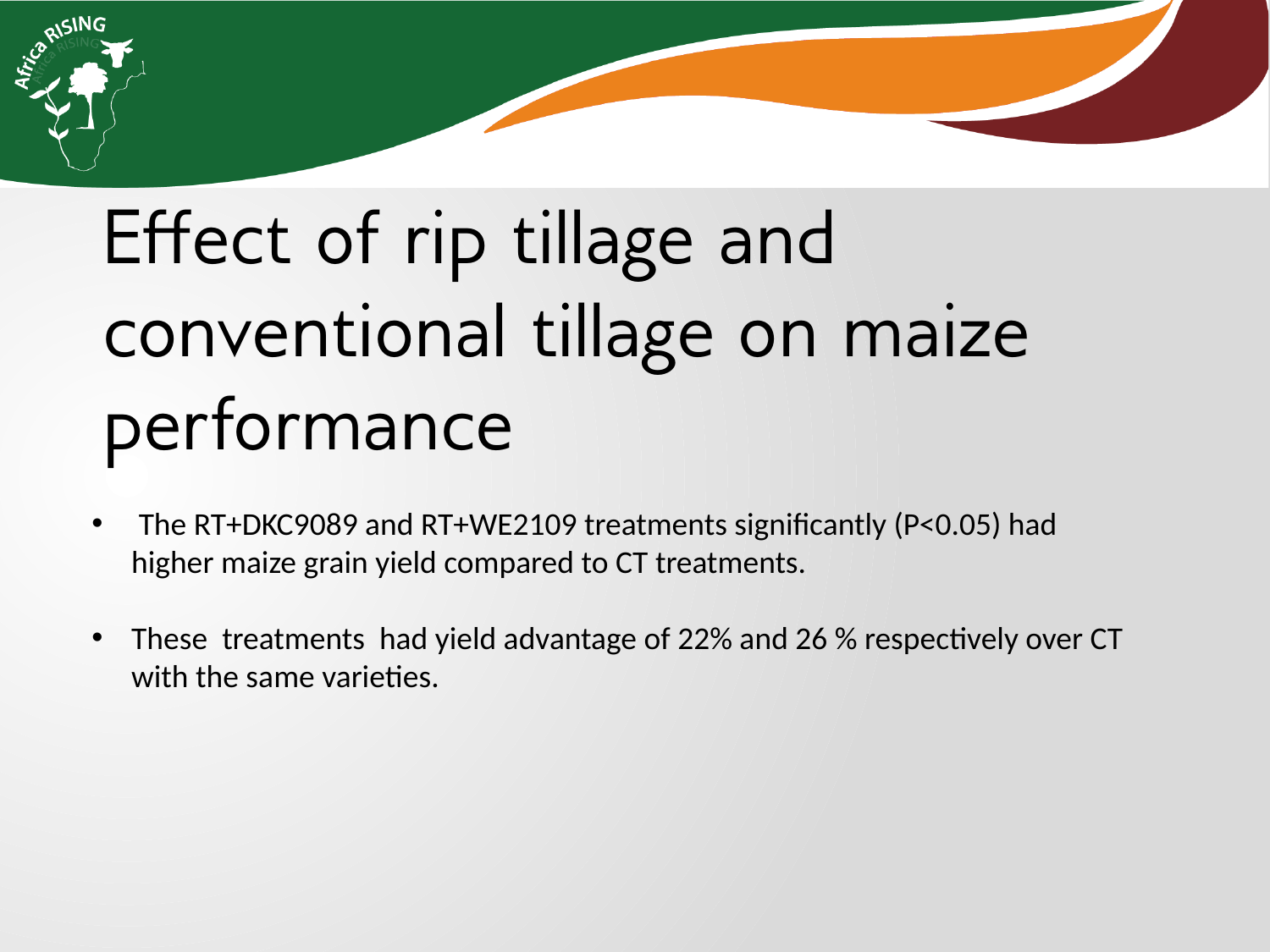

Effect of rip tillage and conventional tillage on maize performance
 The RT+DKC9089 and RT+WE2109 treatments significantly (P<0.05) had higher maize grain yield compared to CT treatments.

These  treatments  had yield advantage of 22% and 26 % respectively over CT with the same varieties.